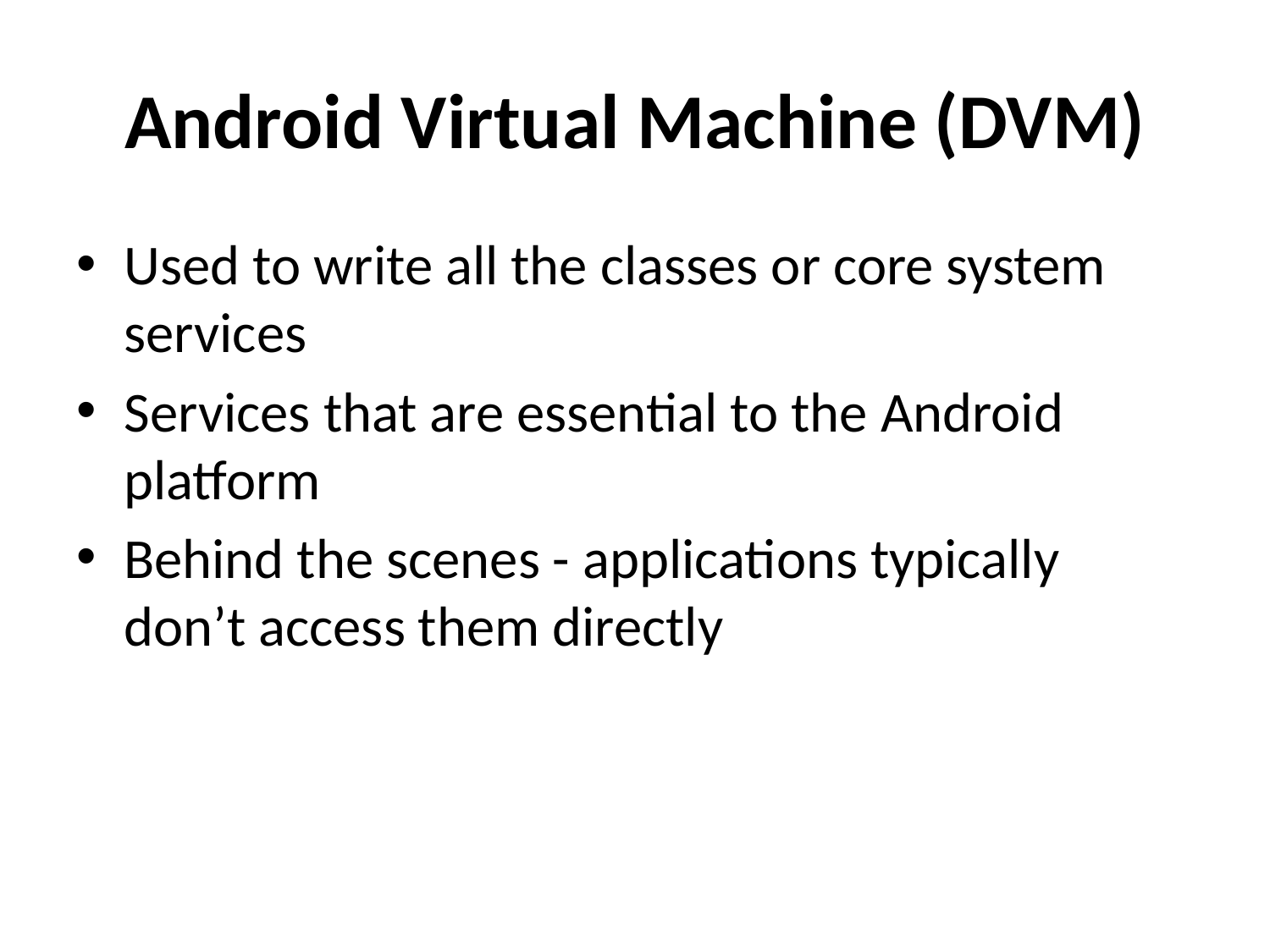

# Android Virtual Machine (DVM)
Used to write all the classes or core system services
Services that are essential to the Android platform
Behind the scenes - applications typically donʼt access them directly